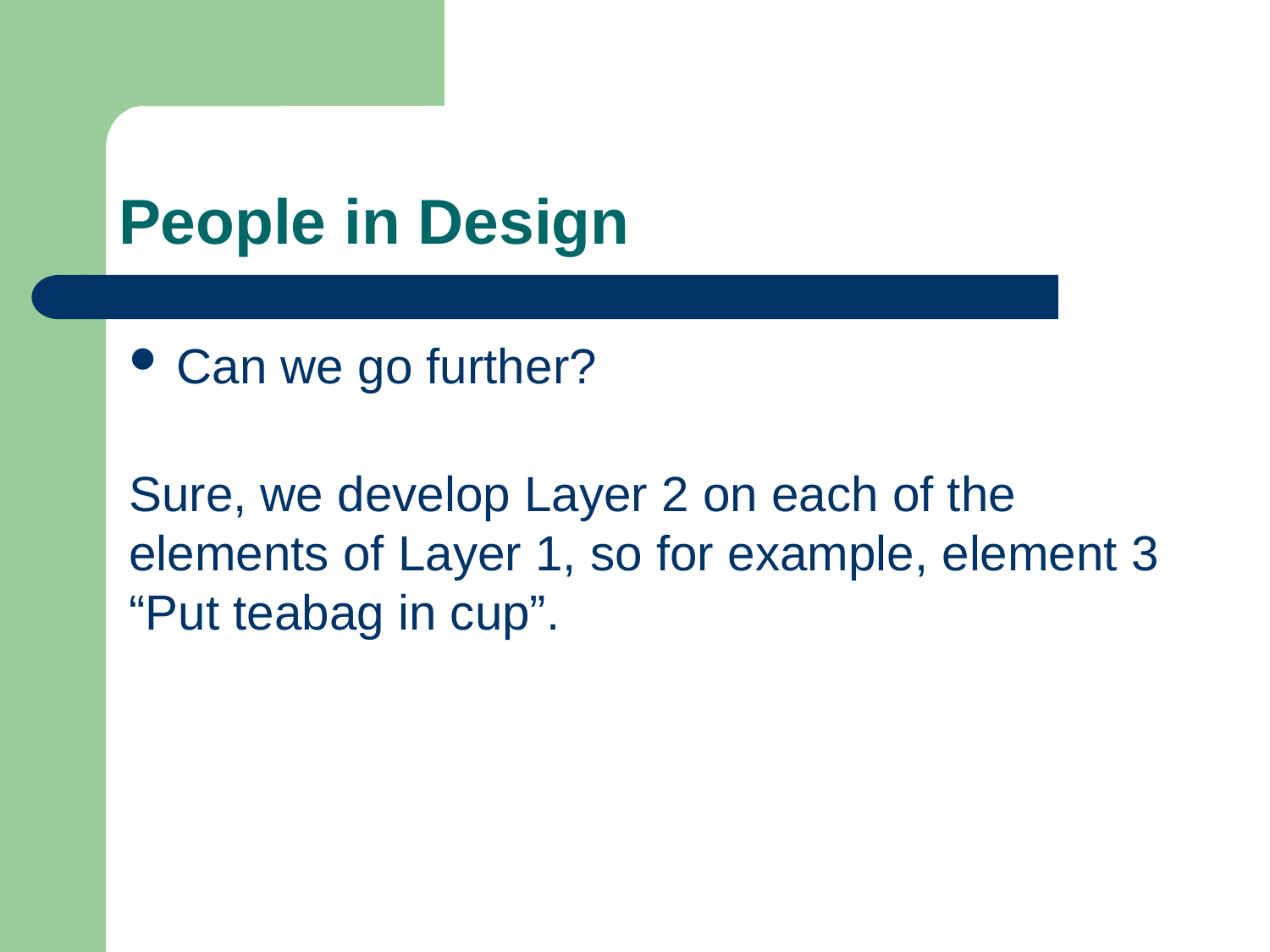

# People in Design
Can we go further?

Sure, we develop Layer 2 on each of the elements of Layer 1, so for example, element 3 “Put teabag in cup”.